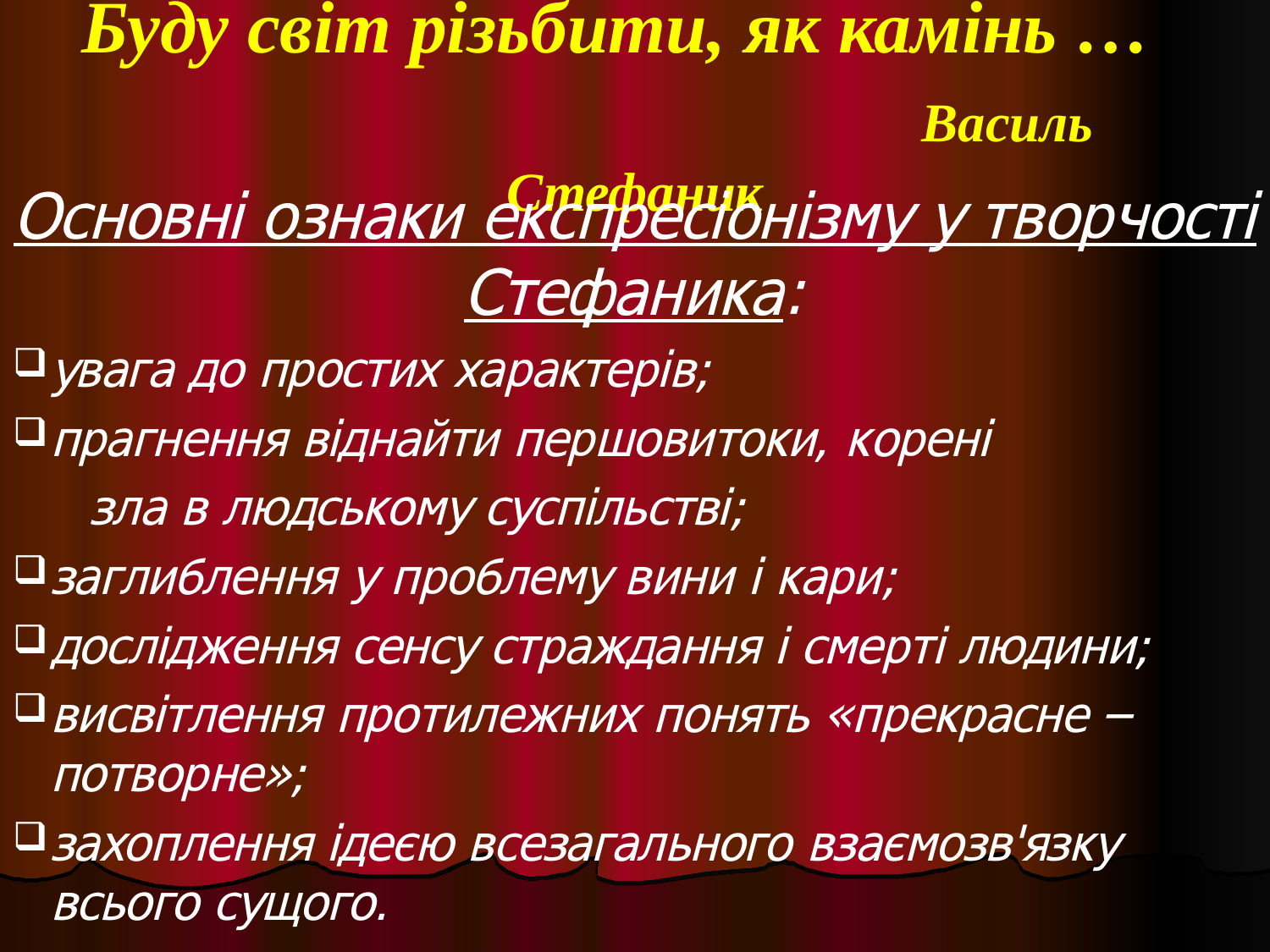

# Буду світ різьбити, як камінь …                                           Василь Стефаник

Основні ознаки експресіонізму у творчості Стефаника:
увага до простих характерів;
прагнення віднайти першовитоки, корені
     зла в людському суспільстві;
заглиблення у проблему вини і кари;
дослідження сенсу страждання і смерті людини;
висвітлення протилежних понять «прекрасне – потворне»;
захоплення ідеєю всезагального взаємозв'язку всього сущого.